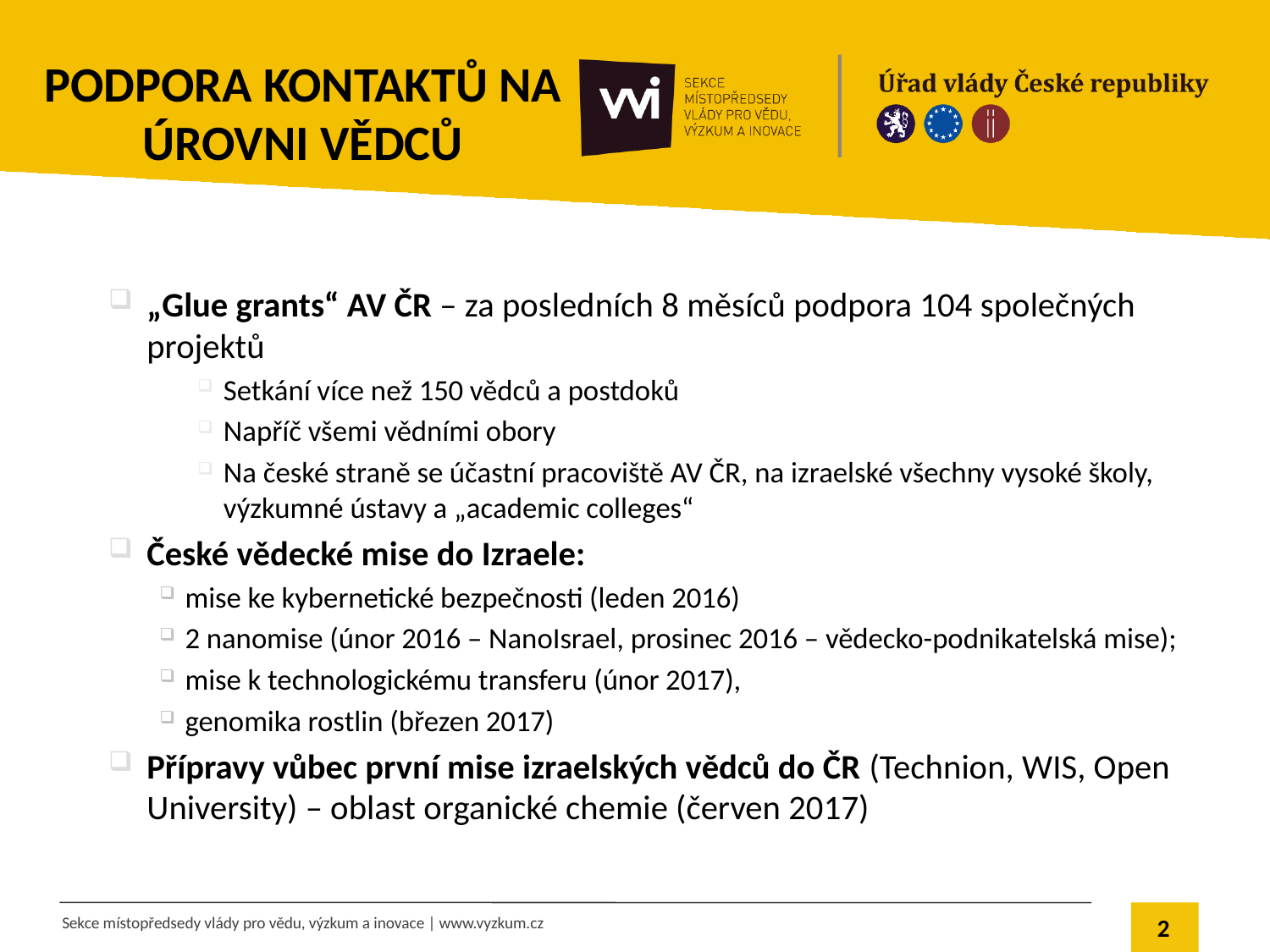

# Podpora kontaktů na úrovni vědců
„Glue grants“ AV ČR – za posledních 8 měsíců podpora 104 společných projektů
Setkání více než 150 vědců a postdoků
Napříč všemi vědními obory
Na české straně se účastní pracoviště AV ČR, na izraelské všechny vysoké školy, výzkumné ústavy a „academic colleges“
České vědecké mise do Izraele:
mise ke kybernetické bezpečnosti (leden 2016)
2 nanomise (únor 2016 – NanoIsrael, prosinec 2016 – vědecko-podnikatelská mise);
mise k technologickému transferu (únor 2017),
genomika rostlin (březen 2017)
Přípravy vůbec první mise izraelských vědců do ČR (Technion, WIS, Open University) – oblast organické chemie (červen 2017)
2